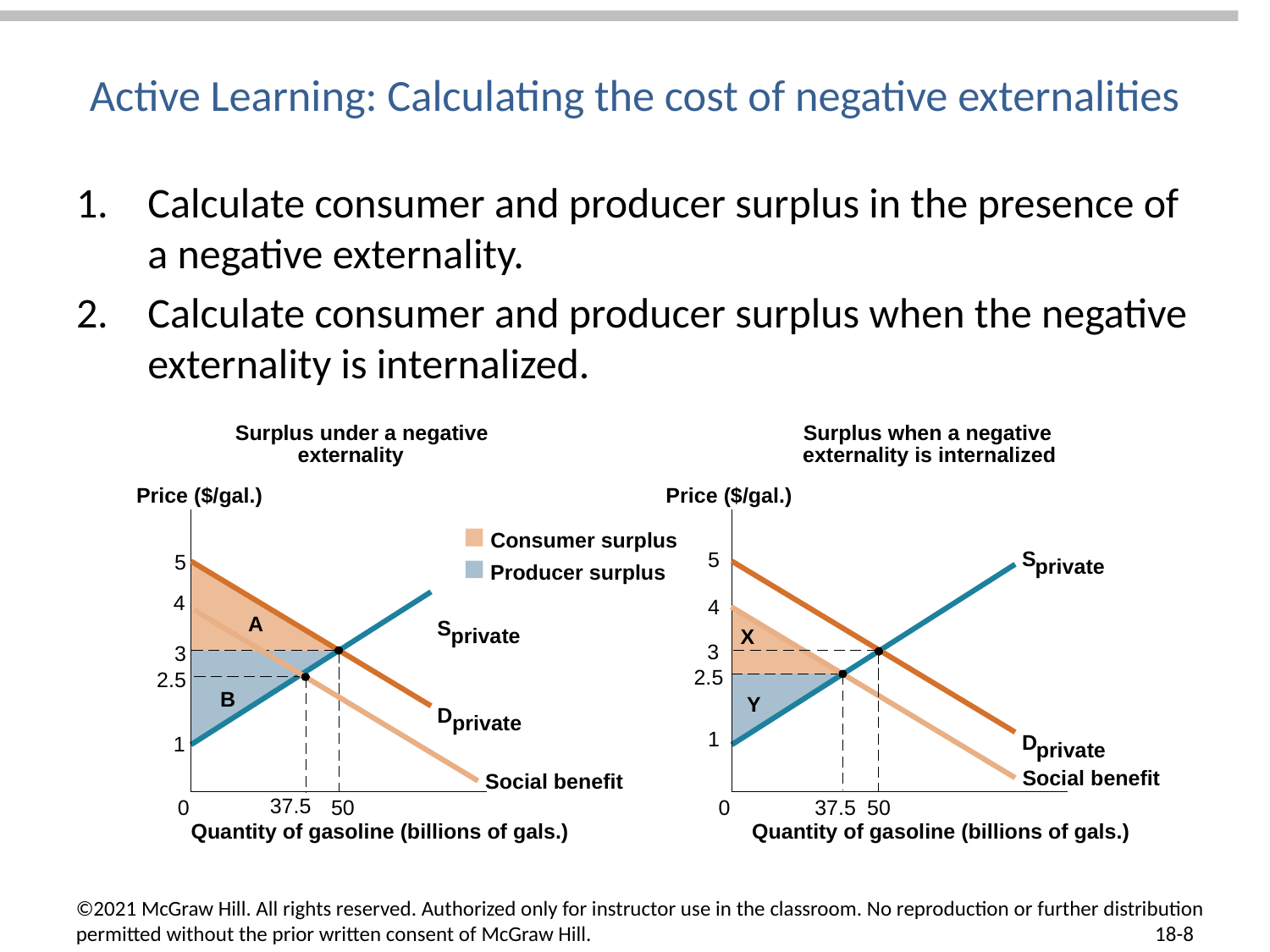

# Active Learning: Calculating the cost of negative externalities
Calculate consumer and producer surplus in the presence of a negative externality.
Calculate consumer and producer surplus when the negative externality is internalized.
Surplus under a negative
externality
Price ($/gal.)

S
private
3

D
private

0
50
Surplus when a negative
externality is internalized
Price ($/gal.)

S
private

D
private

0
Quantity of gasoline (billions of gals.)

Consumer surplus

A
5
5
Producer surplus

B

4
4

2.5

Social benefit

37.5

X

Y

2.5

Social benefit

3

1
1
37.5
50
Quantity of gasoline (billions of gals.)